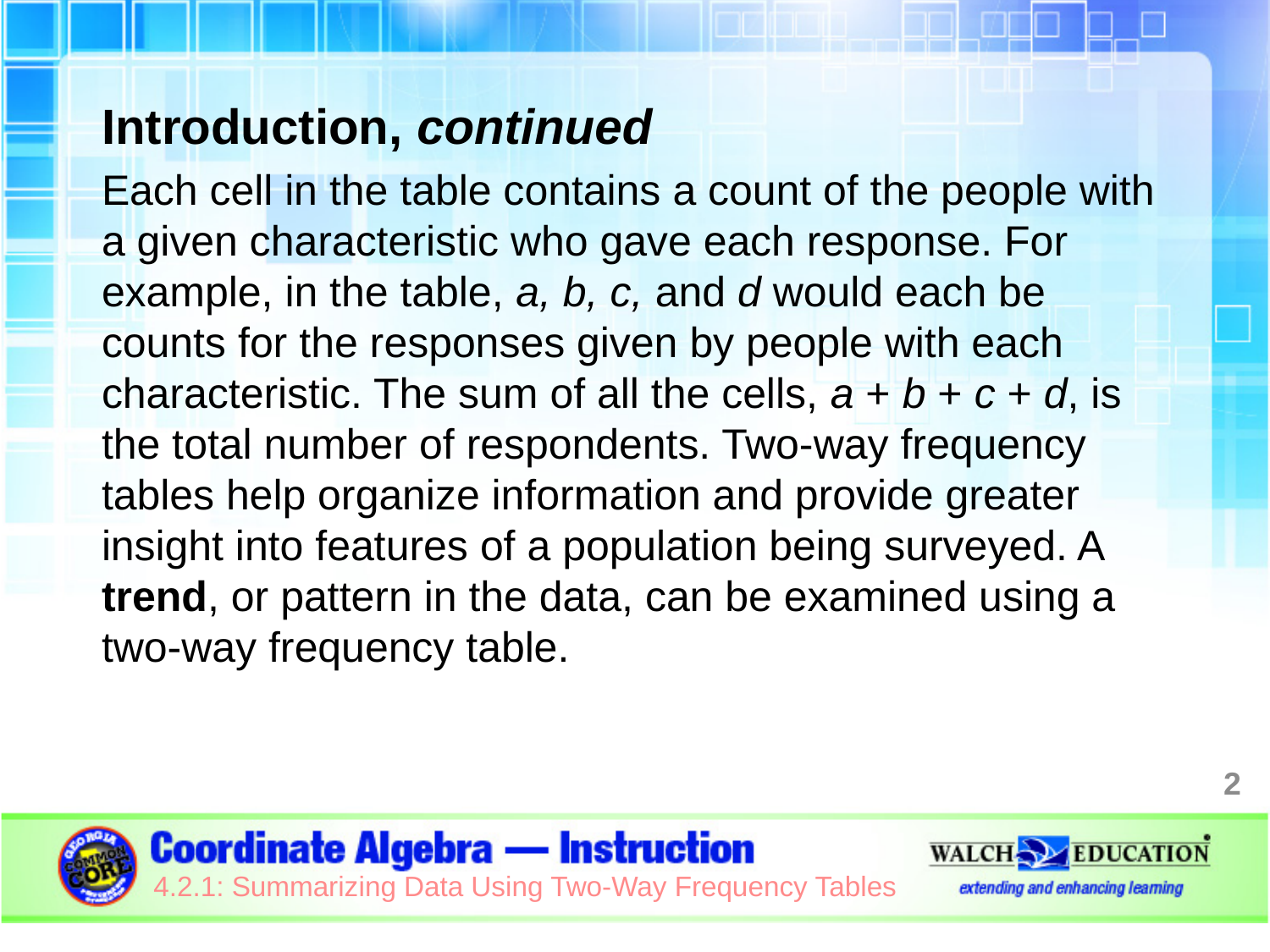

Introduction, continued
Each cell in the table contains a count of the people with a given characteristic who gave each response. For example, in the table, a, b, c, and d would each be counts for the responses given by people with each characteristic. The sum of all the cells, a + b + c + d, is the total number of respondents. Two-way frequency tables help organize information and provide greater insight into features of a population being surveyed. A trend, or pattern in the data, can be examined using a two-way frequency table.
2
4.2.1: Summarizing Data Using Two-Way Frequency Tables